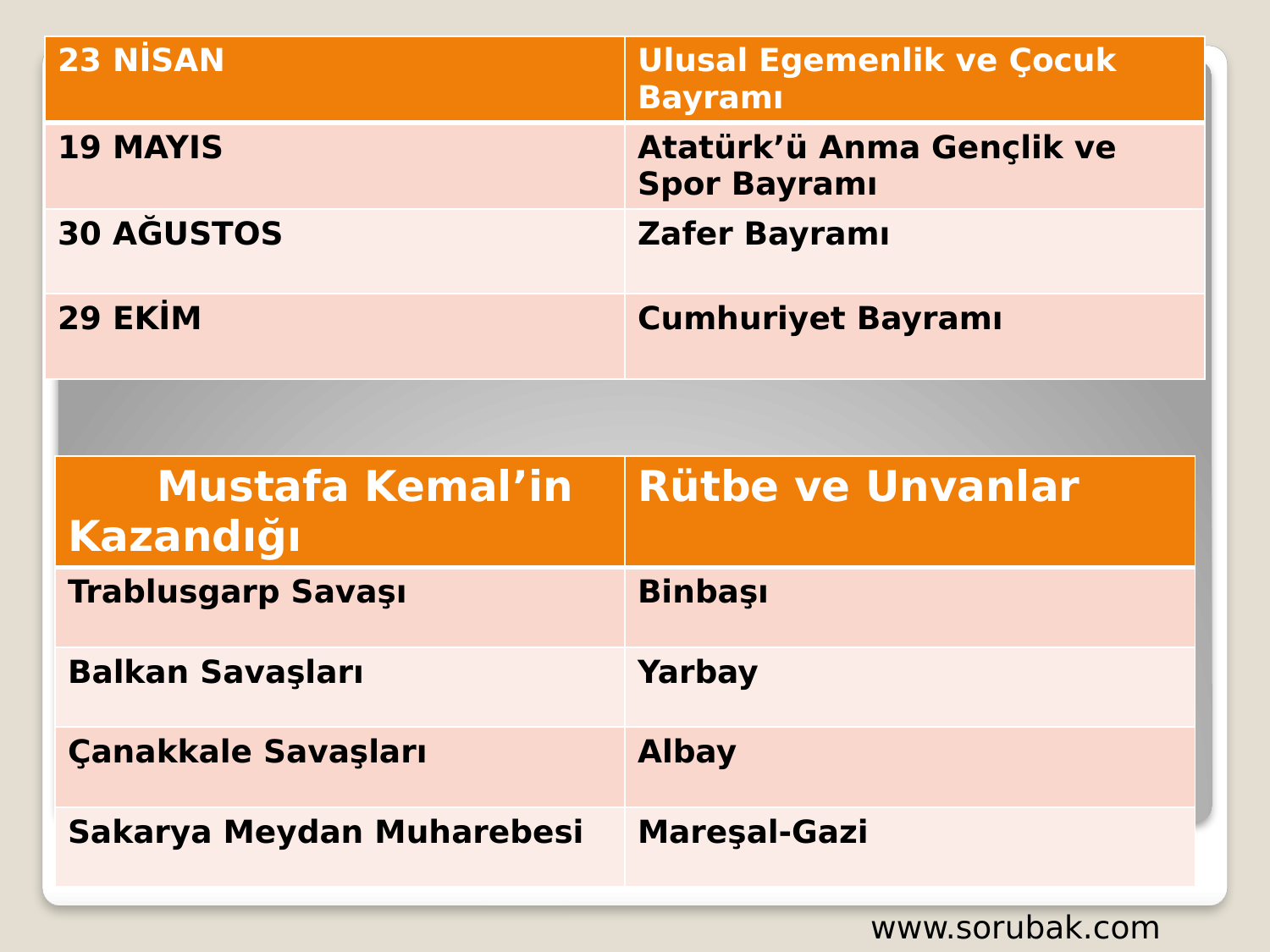

| 23 NİSAN | Ulusal Egemenlik ve Çocuk Bayramı |
| --- | --- |
| 19 MAYIS | Atatürk’ü Anma Gençlik ve Spor Bayramı |
| 30 AĞUSTOS | Zafer Bayramı |
| 29 EKİM | Cumhuriyet Bayramı |
| Mustafa Kemal’in Kazandığı | Rütbe ve Unvanlar |
| --- | --- |
| Trablusgarp Savaşı | Binbaşı |
| Balkan Savaşları | Yarbay |
| Çanakkale Savaşları | Albay |
| Sakarya Meydan Muharebesi | Mareşal-Gazi |
www.sorubak.com